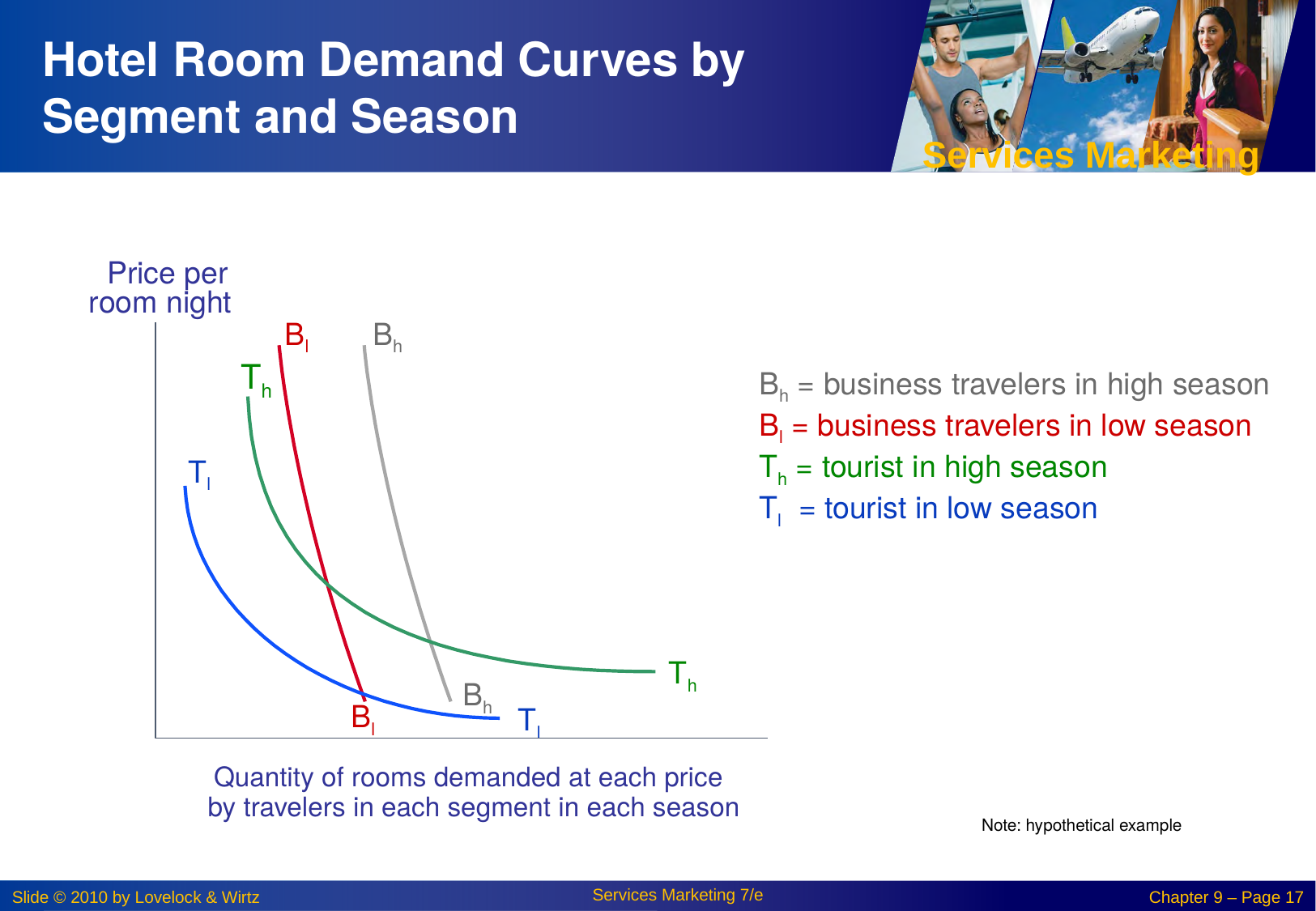

# Hotel Room Demand Curves by Segment and Season
Price per
room night
Bl
Bh

Th

Bh = business travelers in high season
Bl = business travelers in low season
Th = tourist in high season
Tl  = tourist in low season

Tl

Th

Bh

Bl
Tl

Quantity of rooms demanded at each price
by travelers in each segment in each season
Note: hypothetical example